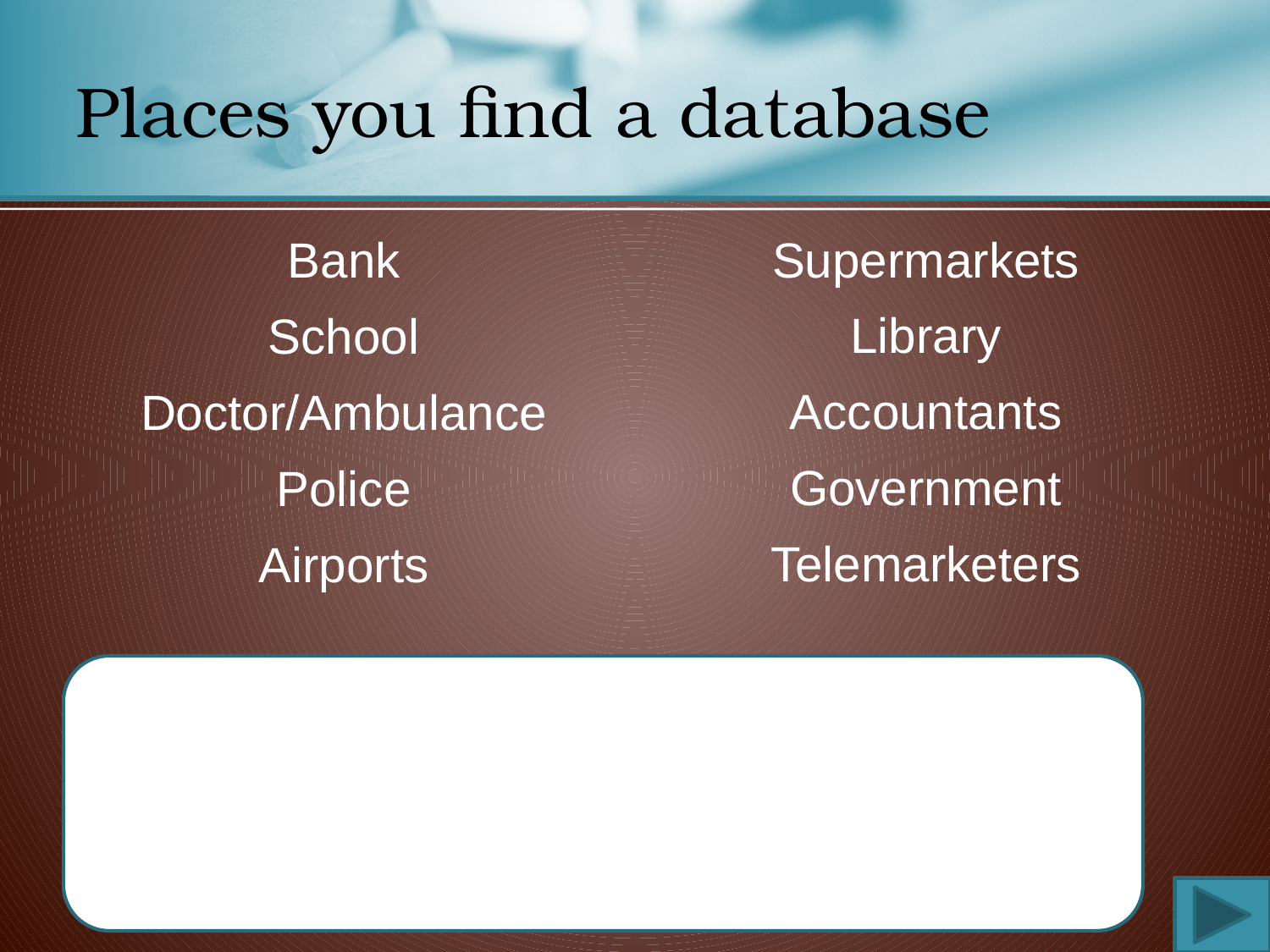

# Places you find a database
Supermarkets
Library
Accountants
Government
Telemarketers
Bank
School
Doctor/Ambulance
Police
Airports